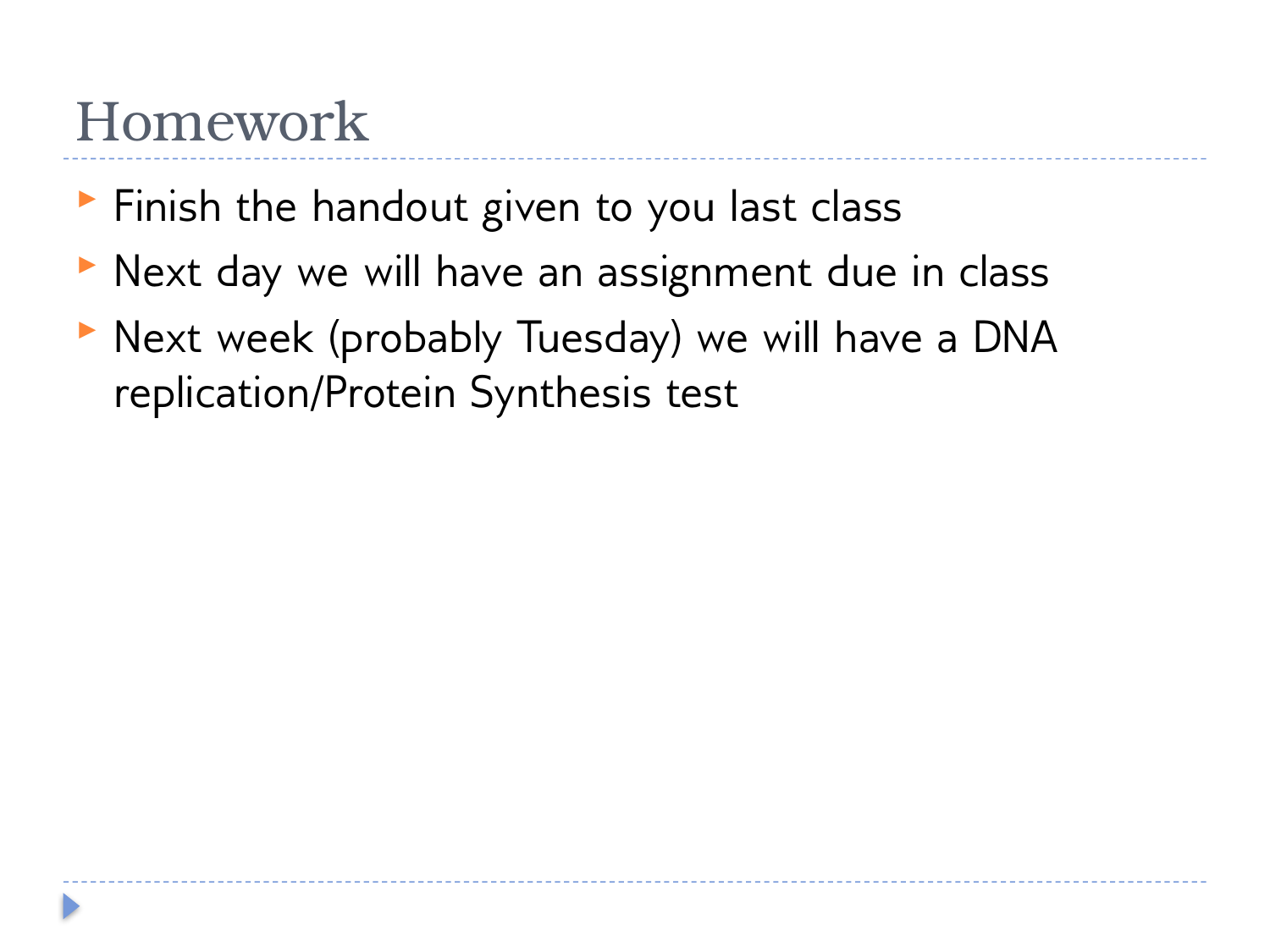

# Homework
Finish the handout given to you last class
Next day we will have an assignment due in class
Next week (probably Tuesday) we will have a DNA replication/Protein Synthesis test